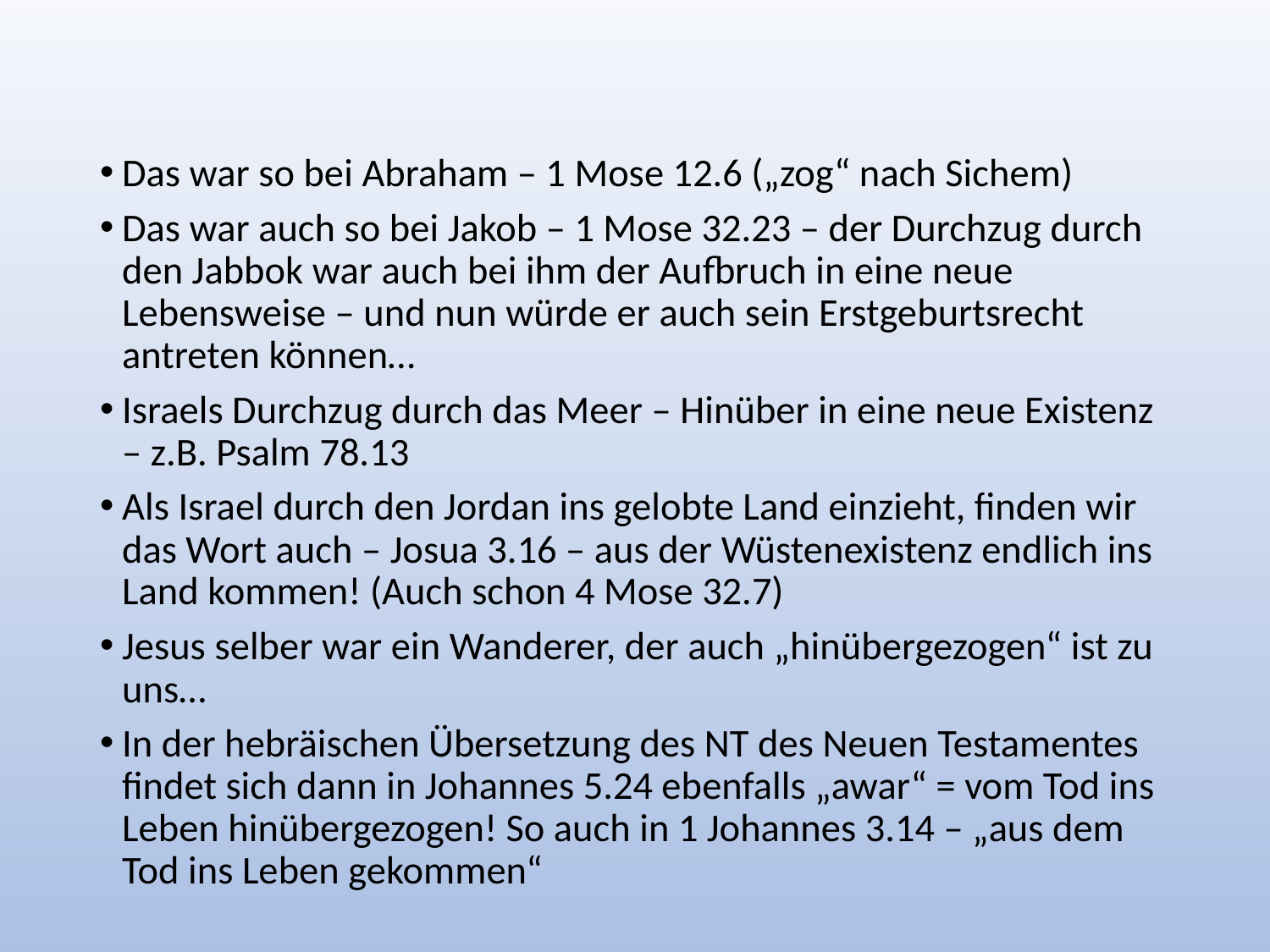

#
Das war so bei Abraham – 1 Mose 12.6 („zog“ nach Sichem)
Das war auch so bei Jakob – 1 Mose 32.23 – der Durchzug durch den Jabbok war auch bei ihm der Aufbruch in eine neue Lebensweise – und nun würde er auch sein Erstgeburtsrecht antreten können…
Israels Durchzug durch das Meer – Hinüber in eine neue Existenz – z.B. Psalm 78.13
Als Israel durch den Jordan ins gelobte Land einzieht, finden wir das Wort auch – Josua 3.16 – aus der Wüstenexistenz endlich ins Land kommen! (Auch schon 4 Mose 32.7)
Jesus selber war ein Wanderer, der auch „hinübergezogen“ ist zu uns…
In der hebräischen Übersetzung des NT des Neuen Testamentes findet sich dann in Johannes 5.24 ebenfalls „awar“ = vom Tod ins Leben hinübergezogen! So auch in 1 Johannes 3.14 – „aus dem Tod ins Leben gekommen“